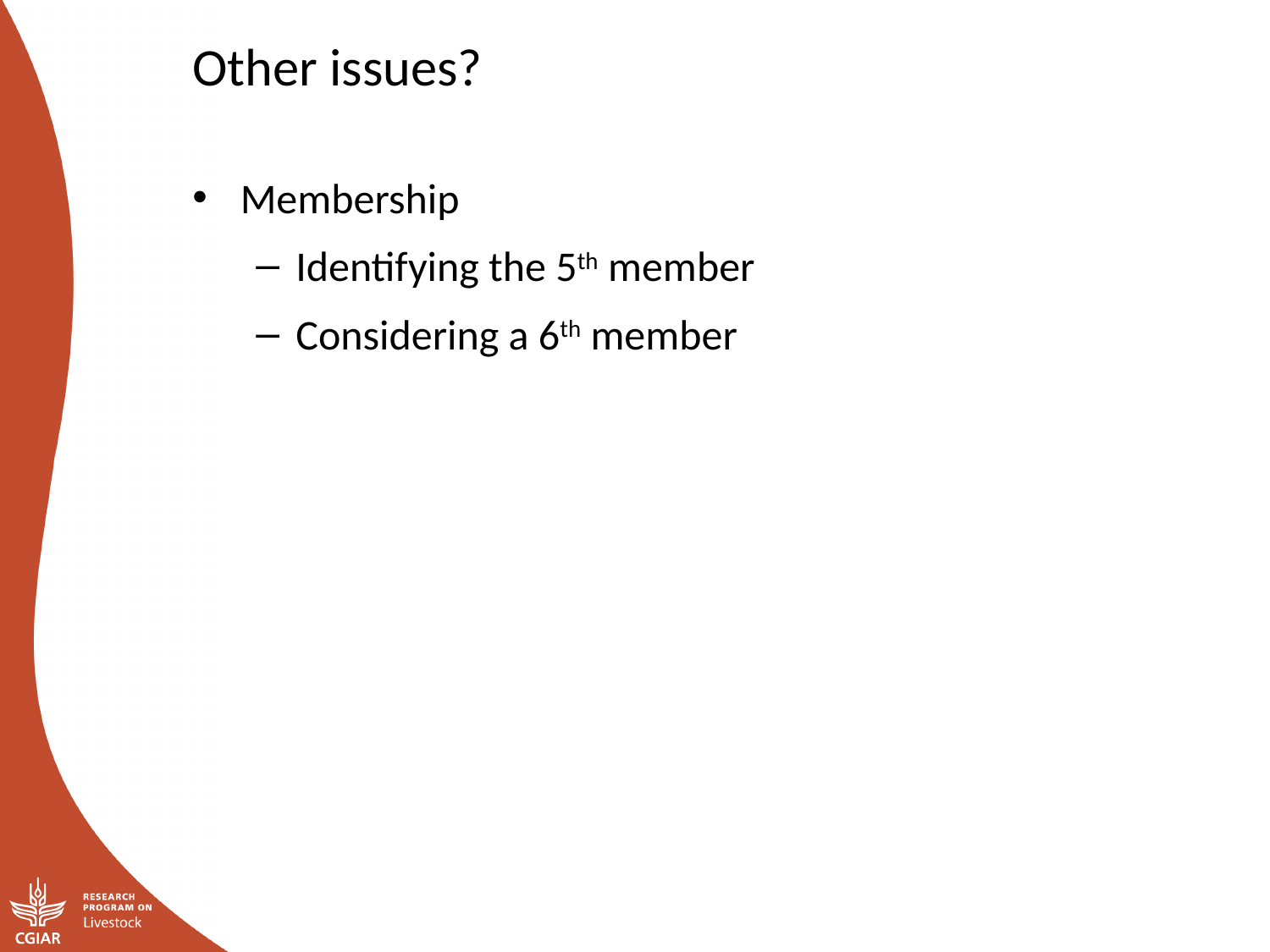

Other issues?
Membership
Identifying the 5th member
Considering a 6th member